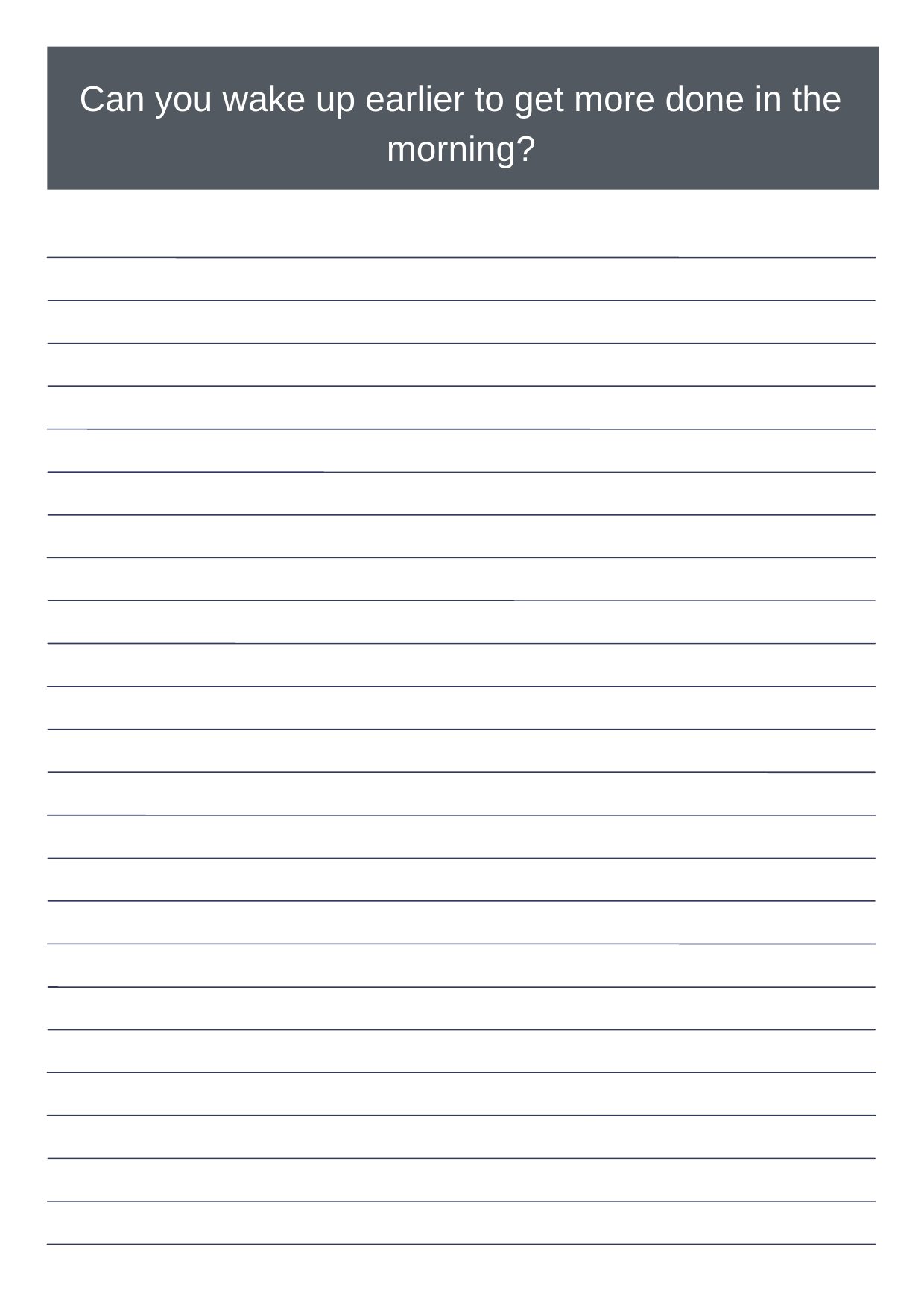

Can you wake up earlier to get more done in the morning?